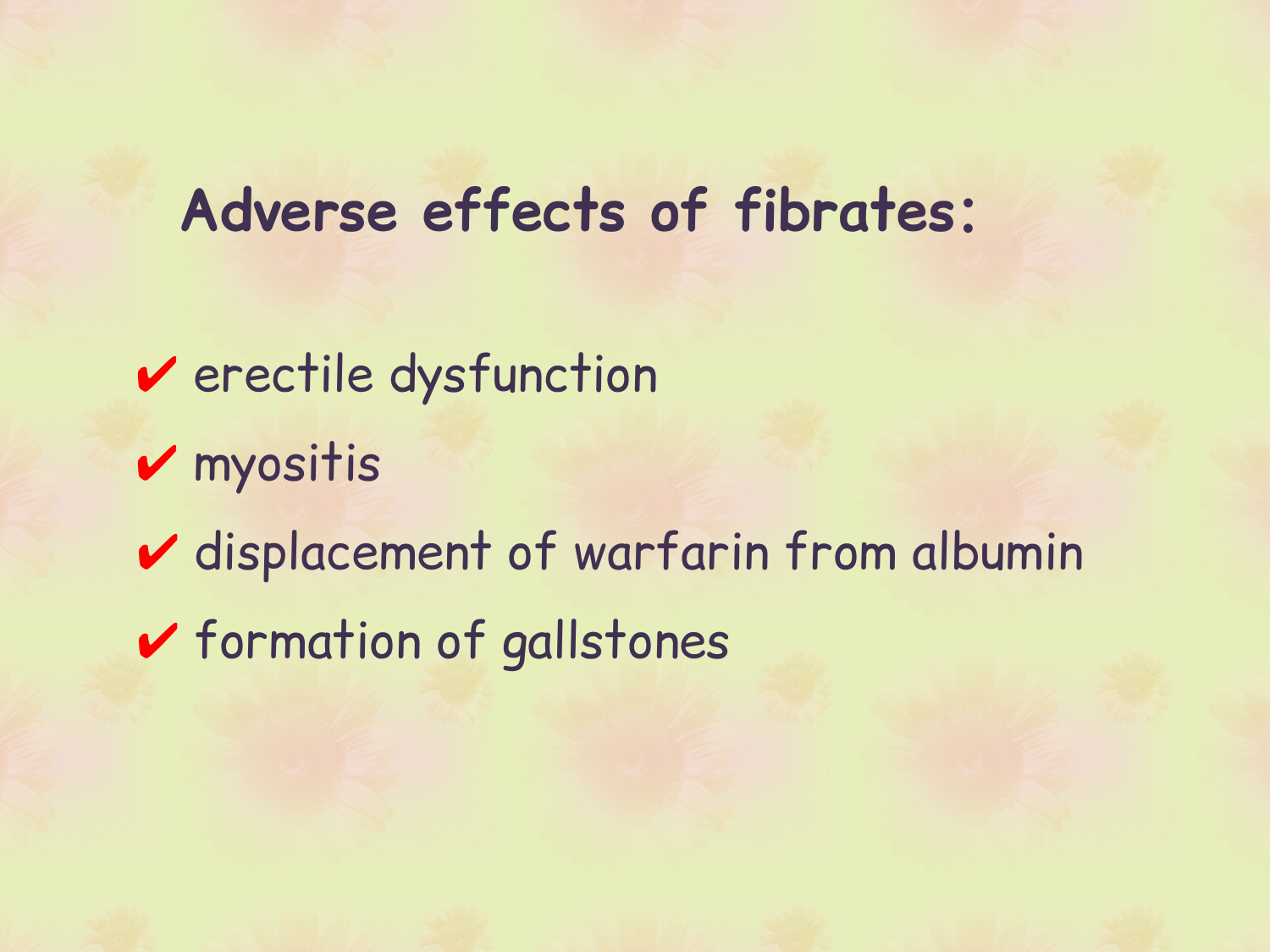

Adverse effects of fibrates:

 ✔ erectile dysfunction

 ✔ myositis

 ✔ displacement of warfarin from albumin

 ✔ formation of gallstones